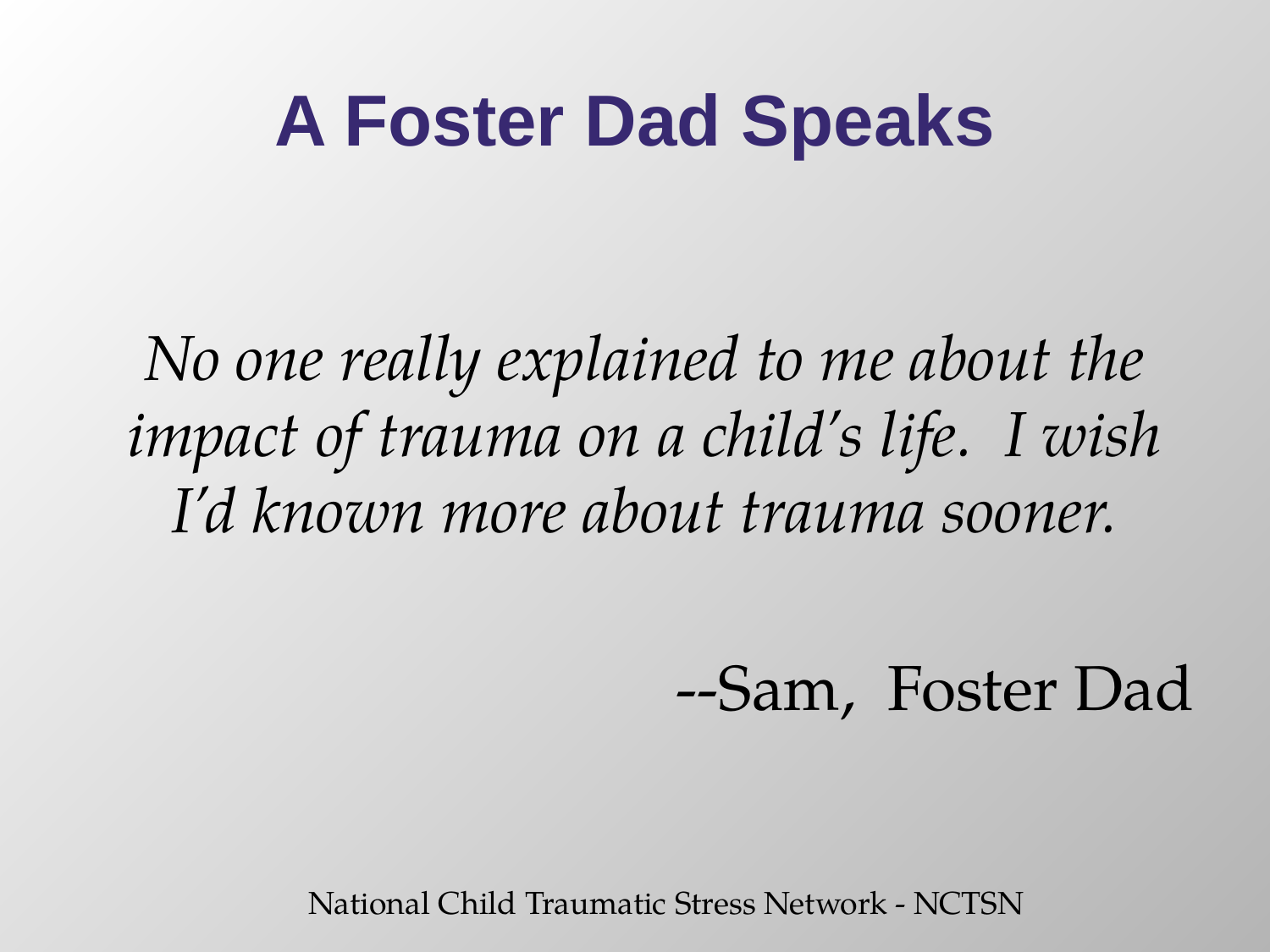

# A Foster Dad Speaks

No one really explained to me about the impact of trauma on a child’s life.  I wish I’d known more about trauma sooner.

--Sam,  Foster Dad
National Child Traumatic Stress Network - NCTSN